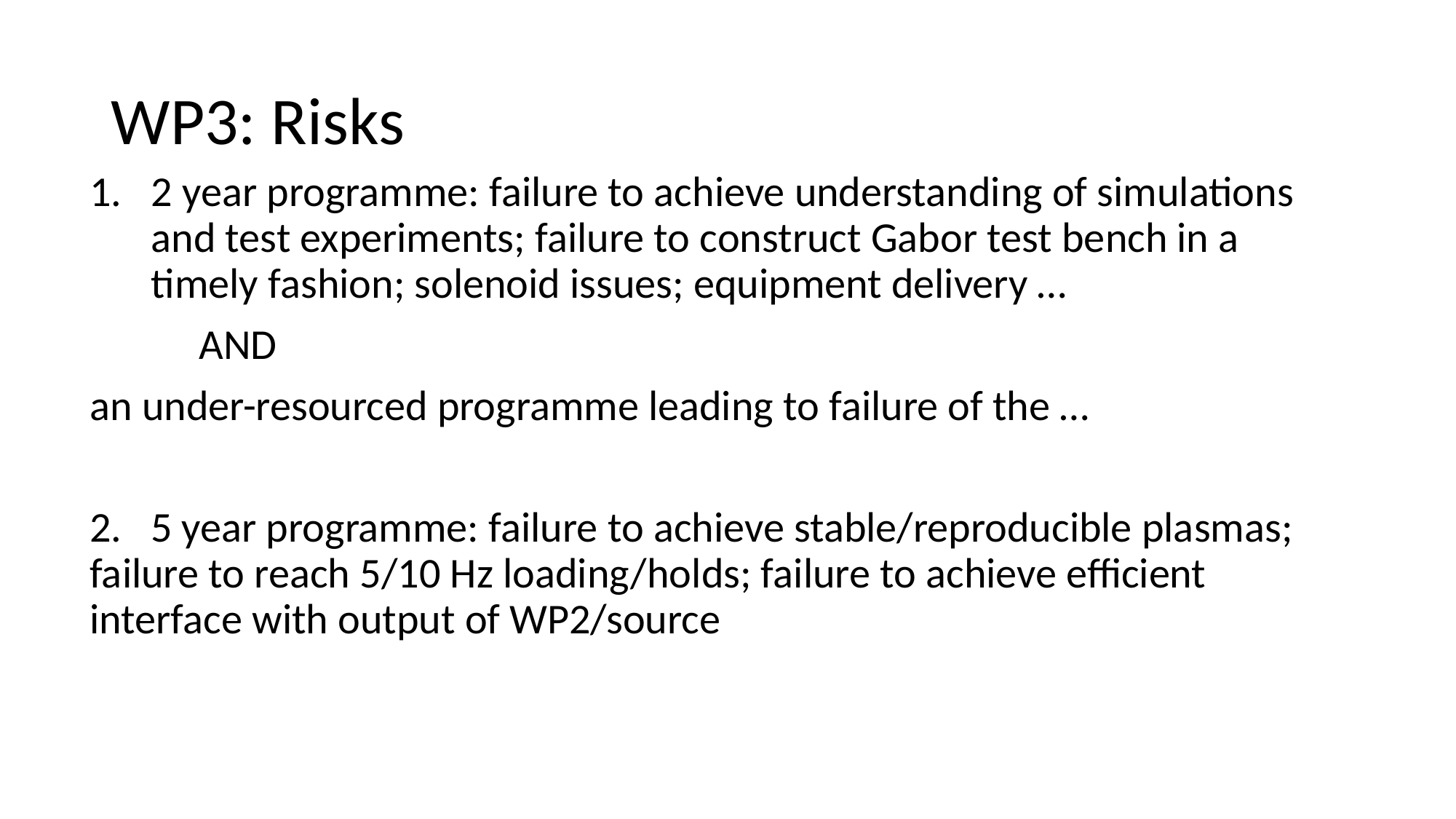

# WP3: Risks
2 year programme: failure to achieve understanding of simulations and test experiments; failure to construct Gabor test bench in a timely fashion; solenoid issues; equipment delivery …
	AND
an under-resourced programme leading to failure of the …

2.   5 year programme: failure to achieve stable/reproducible plasmas; failure to reach 5/10 Hz loading/holds; failure to achieve efficient interface with output of WP2/source